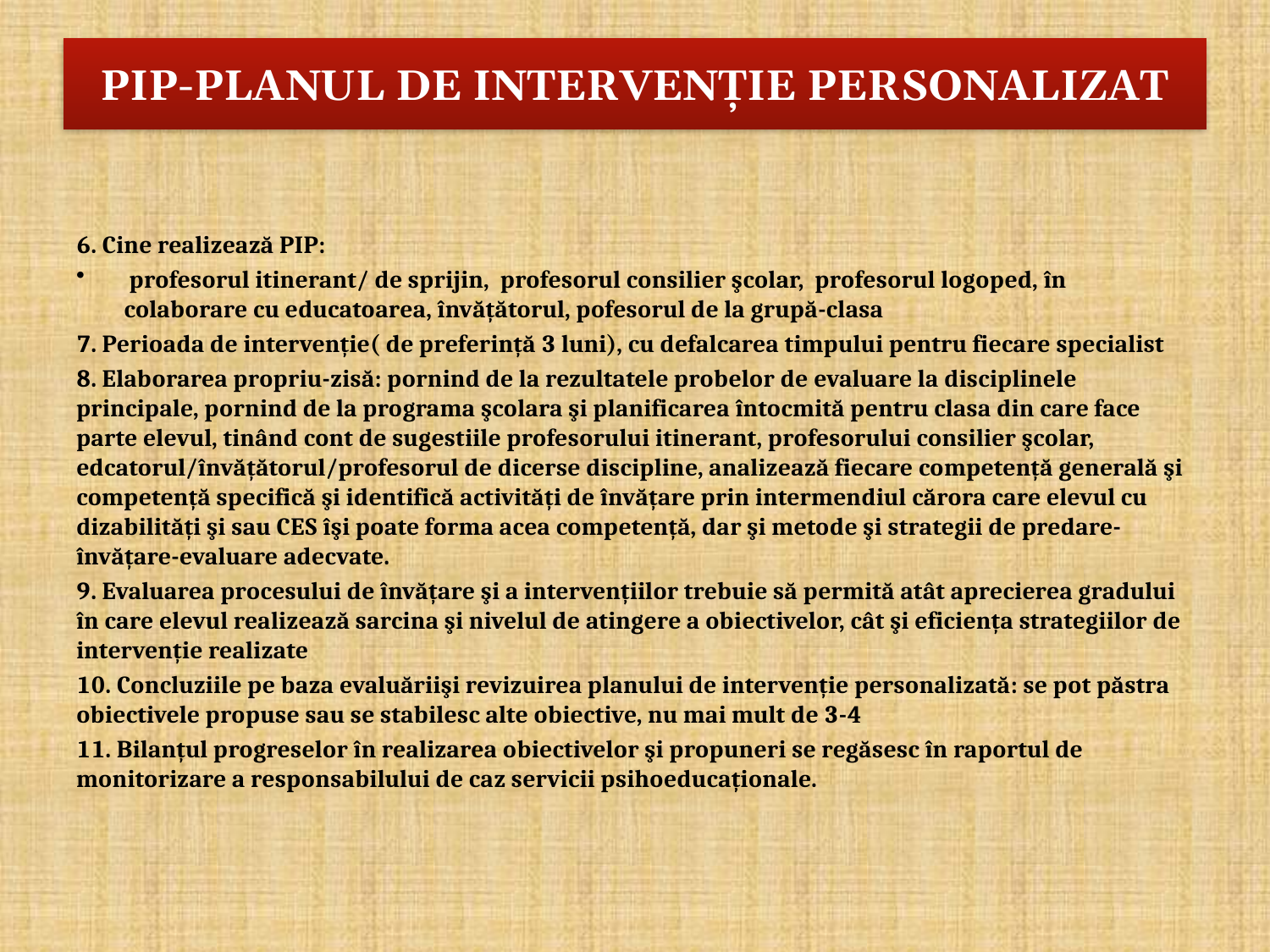

# PIP-PLANUL DE INTERVENȚIE PERSONALIZAT
6. Cine realizează PIP:
 profesorul itinerant/ de sprijin,  profesorul consilier şcolar,  profesorul logoped, în colaborare cu educatoarea, învăţătorul, pofesorul de la grupă-clasa
7. Perioada de intervenţie( de preferinţă 3 luni), cu defalcarea timpului pentru fiecare specialist
8. Elaborarea propriu-zisă: pornind de la rezultatele probelor de evaluare la disciplinele principale, pornind de la programa şcolara şi planificarea întocmită pentru clasa din care face parte elevul, tinând cont de sugestiile profesorului itinerant, profesorului consilier şcolar, edcatorul/învăţătorul/profesorul de dicerse discipline, analizează fiecare competenţă generală şi competenţă specifică şi identifică activităţi de învăţare prin intermendiul cărora care elevul cu dizabilităţi şi sau CES îşi poate forma acea competenţă, dar şi metode şi strategii de predare-învăţare-evaluare adecvate.
9. Evaluarea procesului de învăţare şi a intervenţiilor trebuie să permită atât aprecierea gradului în care elevul realizează sarcina şi nivelul de atingere a obiectivelor, cât şi eficienţa strategiilor de intervenţie realizate
10. Concluziile pe baza evaluăriişi revizuirea planului de intervenţie personalizată: se pot păstra obiectivele propuse sau se stabilesc alte obiective, nu mai mult de 3-4
11. Bilanţul progreselor în realizarea obiectivelor şi propuneri se regăsesc în raportul de monitorizare a responsabilului de caz servicii psihoeducaţionale.